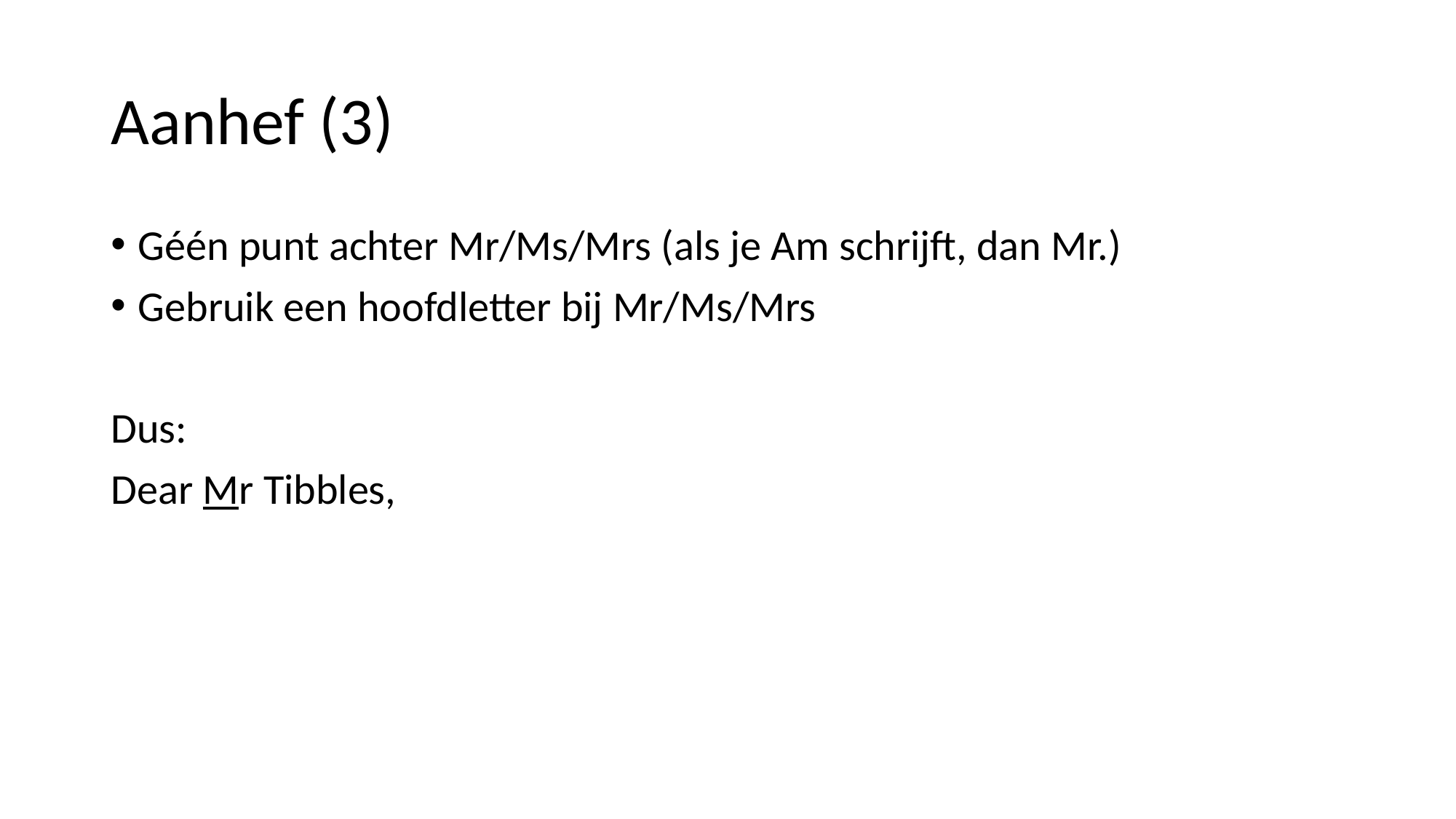

# Aanhef (3)
Géén punt achter Mr/Ms/Mrs (als je Am schrijft, dan Mr.)
Gebruik een hoofdletter bij Mr/Ms/Mrs

Dus:
Dear Mr Tibbles,